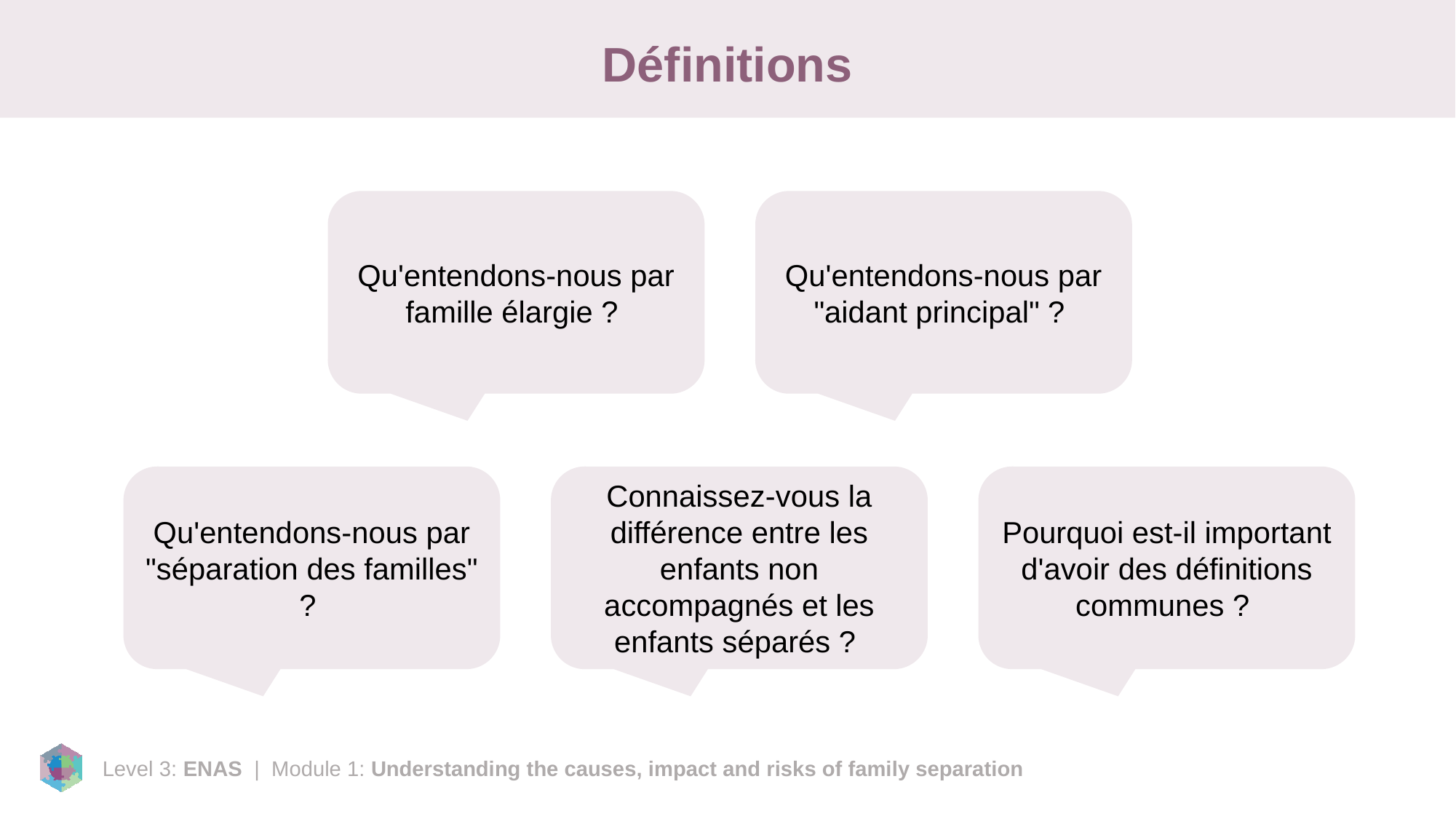

# Définitions
Qu'entendons-nous par famille élargie ?
Qu'entendons-nous par "aidant principal" ?
Qu'entendons-nous par "séparation des familles" ?
Connaissez-vous la différence entre les enfants non accompagnés et les enfants séparés ?
Pourquoi est-il important d'avoir des définitions communes ?